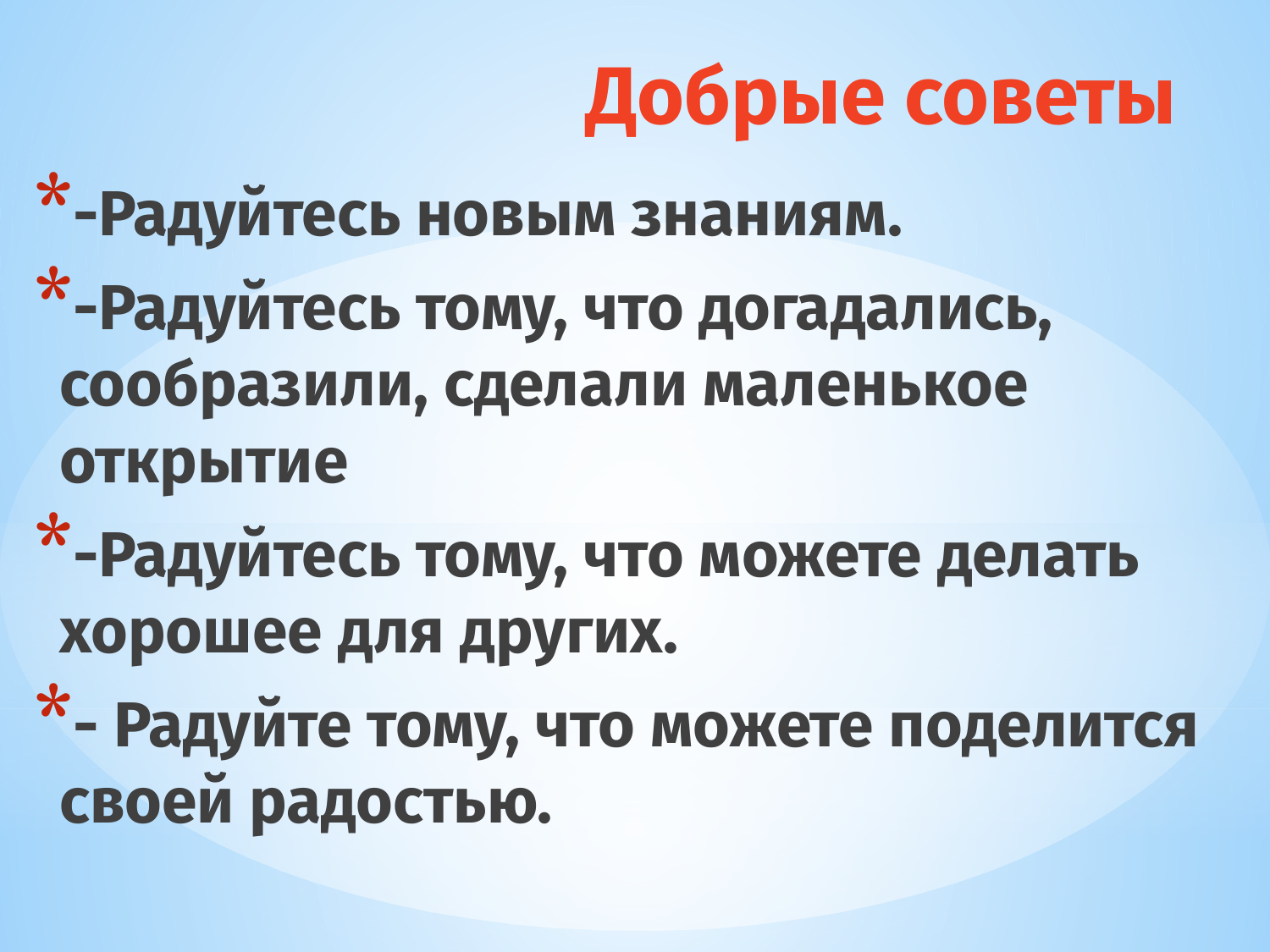

# Добрые советы
-Радуйтесь новым знаниям.
-Радуйтесь тому, что догадались, сообразили, сделали маленькое открытие
-Радуйтесь тому, что можете делать хорошее для других.
- Радуйте тому, что можете поделится своей радостью.